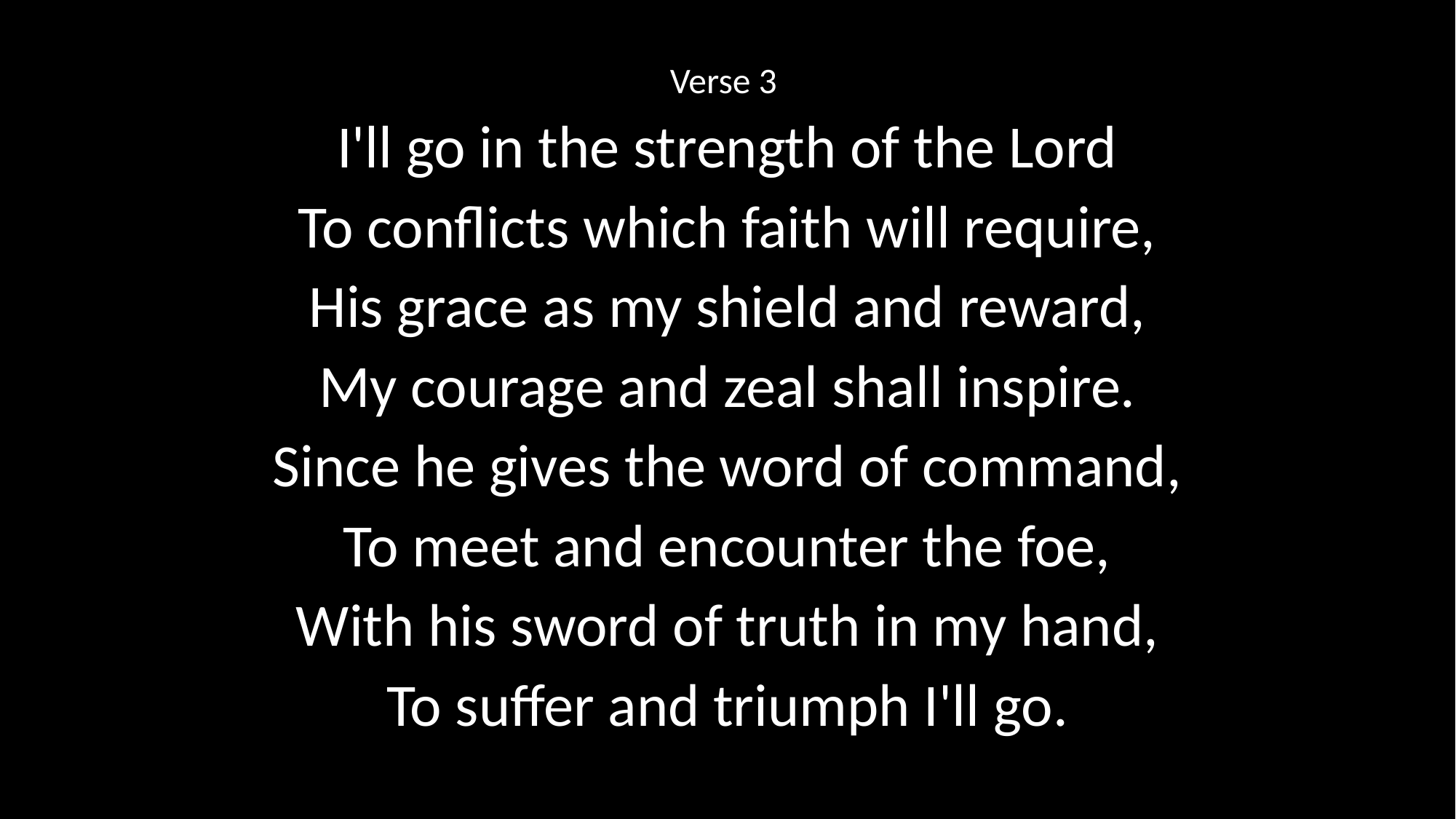

Verse 3
I'll go in the strength of the Lord
To conflicts which faith will require,
His grace as my shield and reward,
My courage and zeal shall inspire.
Since he gives the word of command,
To meet and encounter the foe,
With his sword of truth in my hand,
To suffer and triumph I'll go.